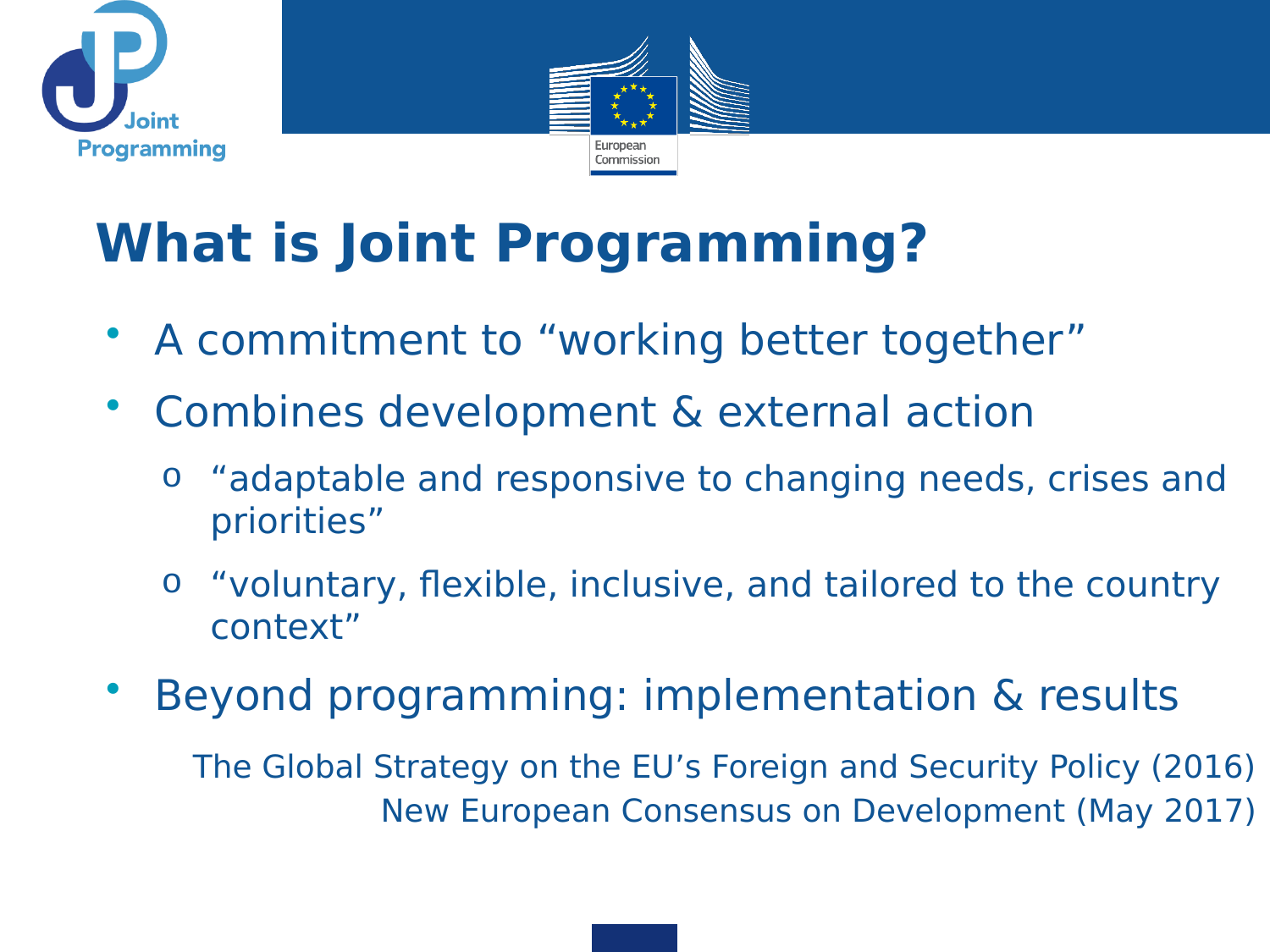

# What is Joint Programming?
A commitment to “working better together”
Combines development & external action
“adaptable and responsive to changing needs, crises and priorities”
“voluntary, flexible, inclusive, and tailored to the country context”
Beyond programming: implementation & results
The Global Strategy on the EU’s Foreign and Security Policy (2016)
New European Consensus on Development (May 2017)